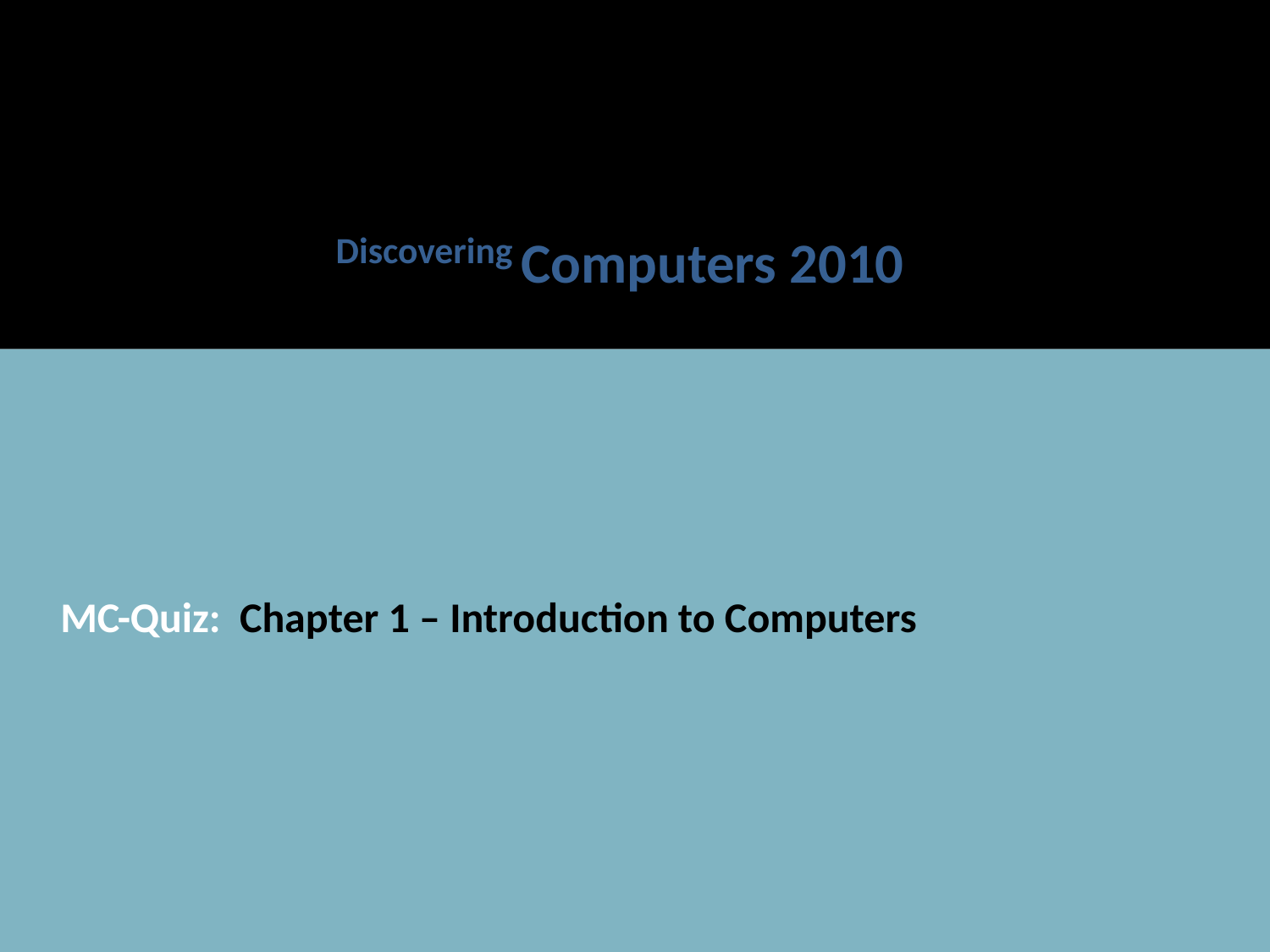

Discovering Computers 2010

     MC-Quiz:  Chapter 1 – Introduction to Computers